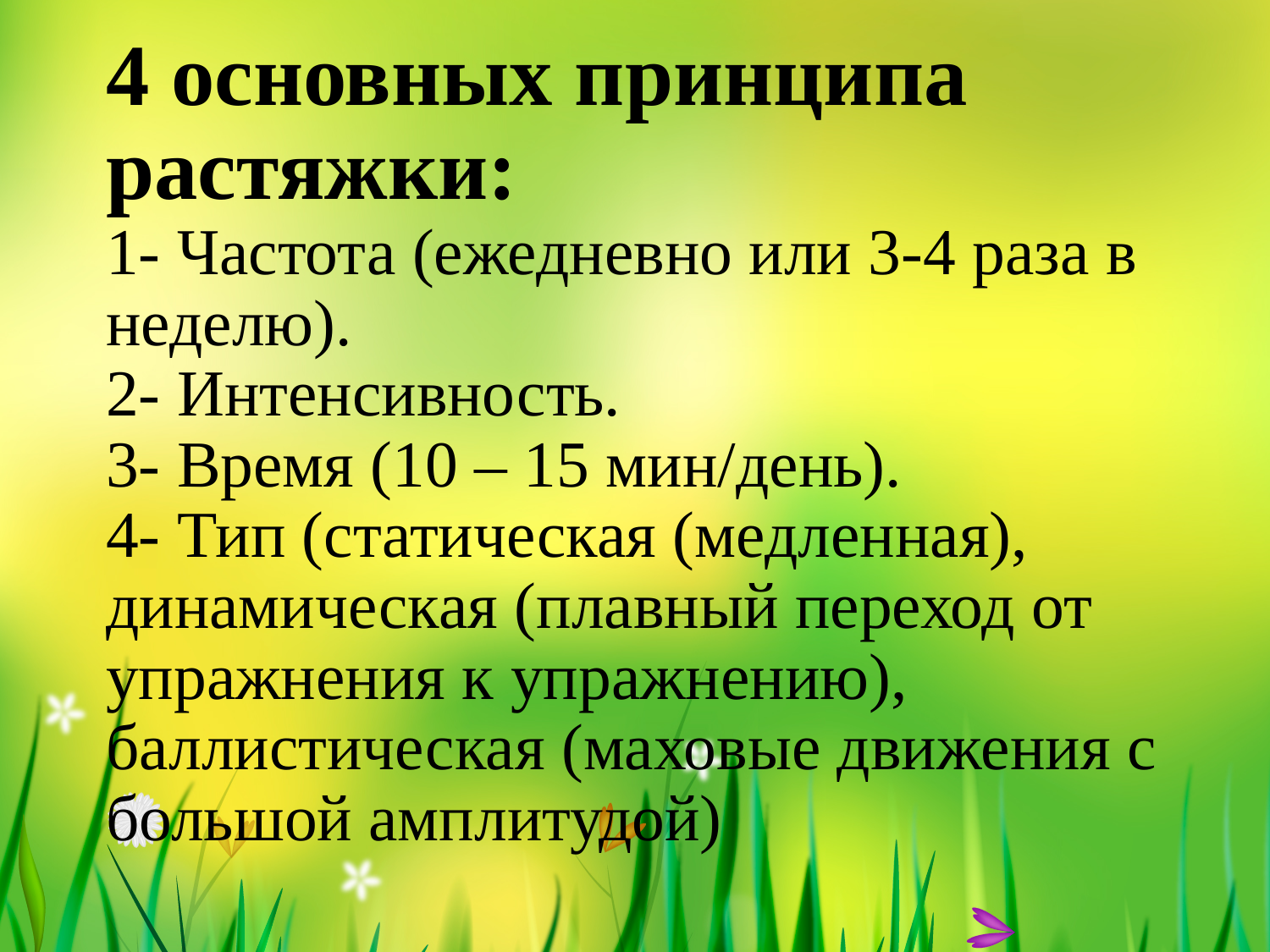

# 4 основных принципа растяжки: 1- Частота (ежедневно или 3-4 раза в неделю). 2- Интенсивность. 3- Время (10 – 15 мин/день). 4- Тип (статическая (медленная), динамическая (плавный переход от упражнения к упражнению), баллистическая (маховые движения с большой амплитудой)